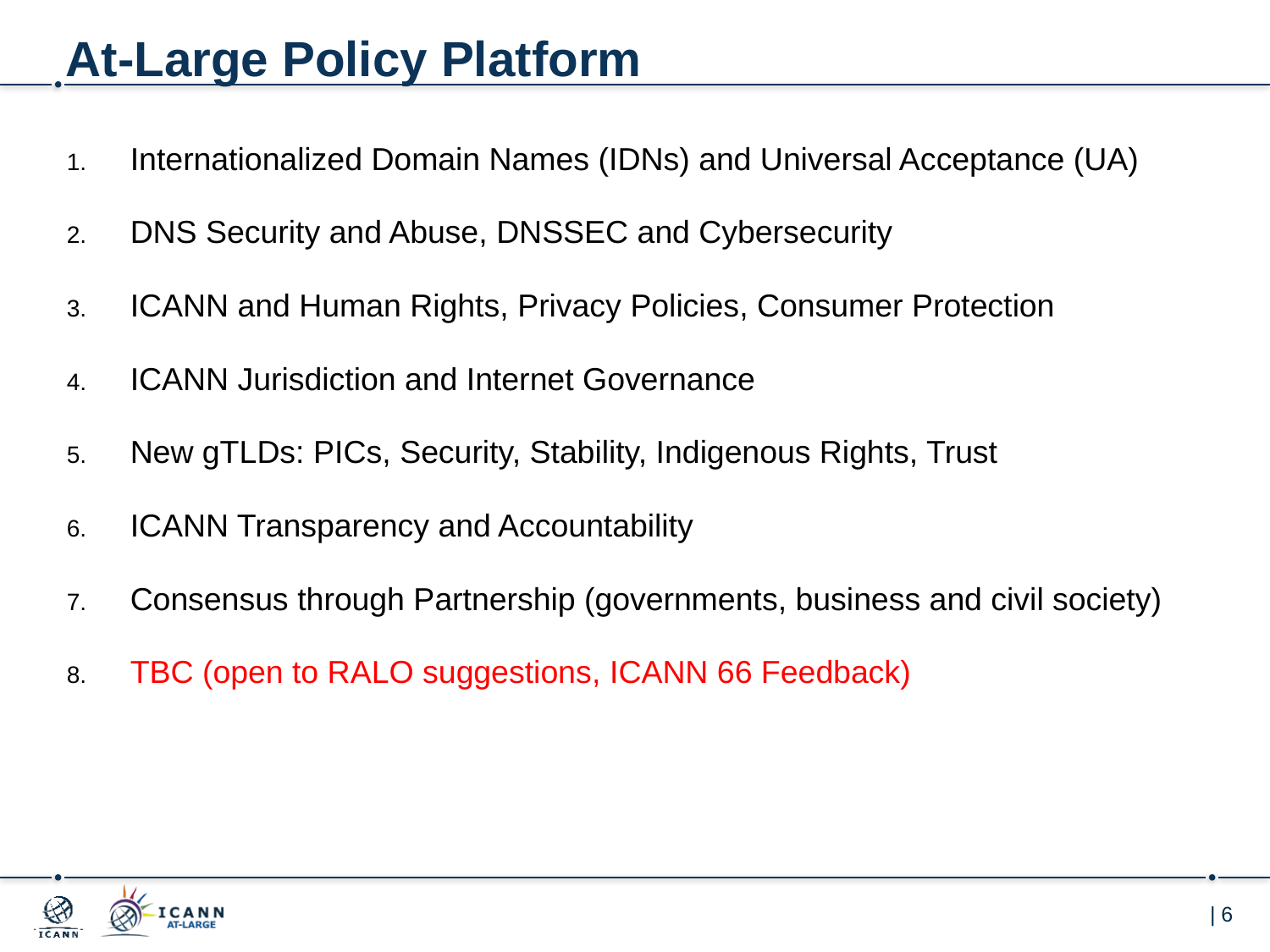

# At-Large Policy Platform
Internationalized Domain Names (IDNs) and Universal Acceptance (UA)
DNS Security and Abuse, DNSSEC and Cybersecurity
ICANN and Human Rights, Privacy Policies, Consumer Protection
ICANN Jurisdiction and Internet Governance
New gTLDs: PICs, Security, Stability, Indigenous Rights, Trust
ICANN Transparency and Accountability
Consensus through Partnership (governments, business and civil society)
TBC (open to RALO suggestions, ICANN 66 Feedback)